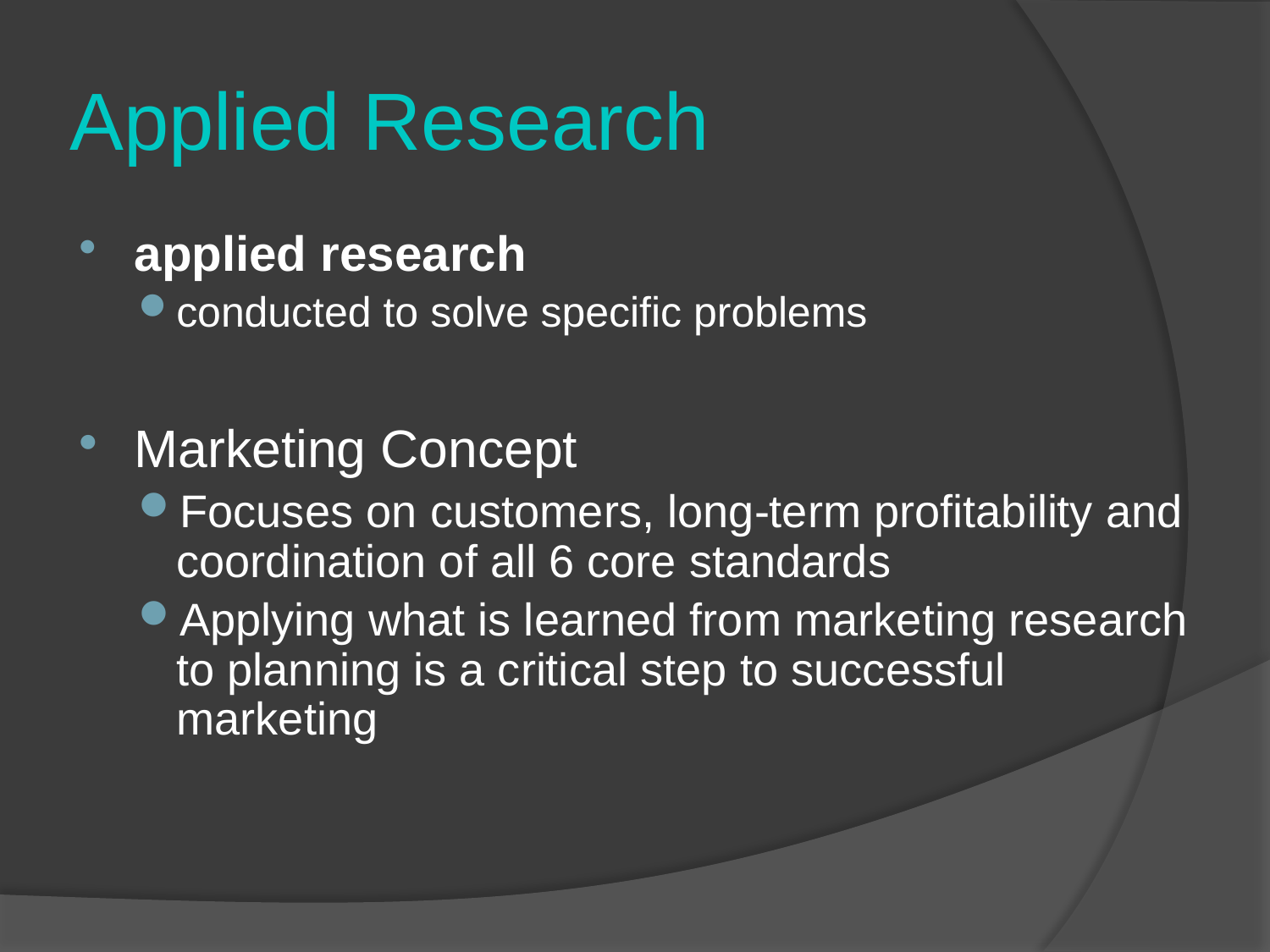

# Applied Research
applied research
conducted to solve specific problems

Marketing Concept
Focuses on customers, long-term profitability and coordination of all 6 core standards
Applying what is learned from marketing research to planning is a critical step to successful marketing